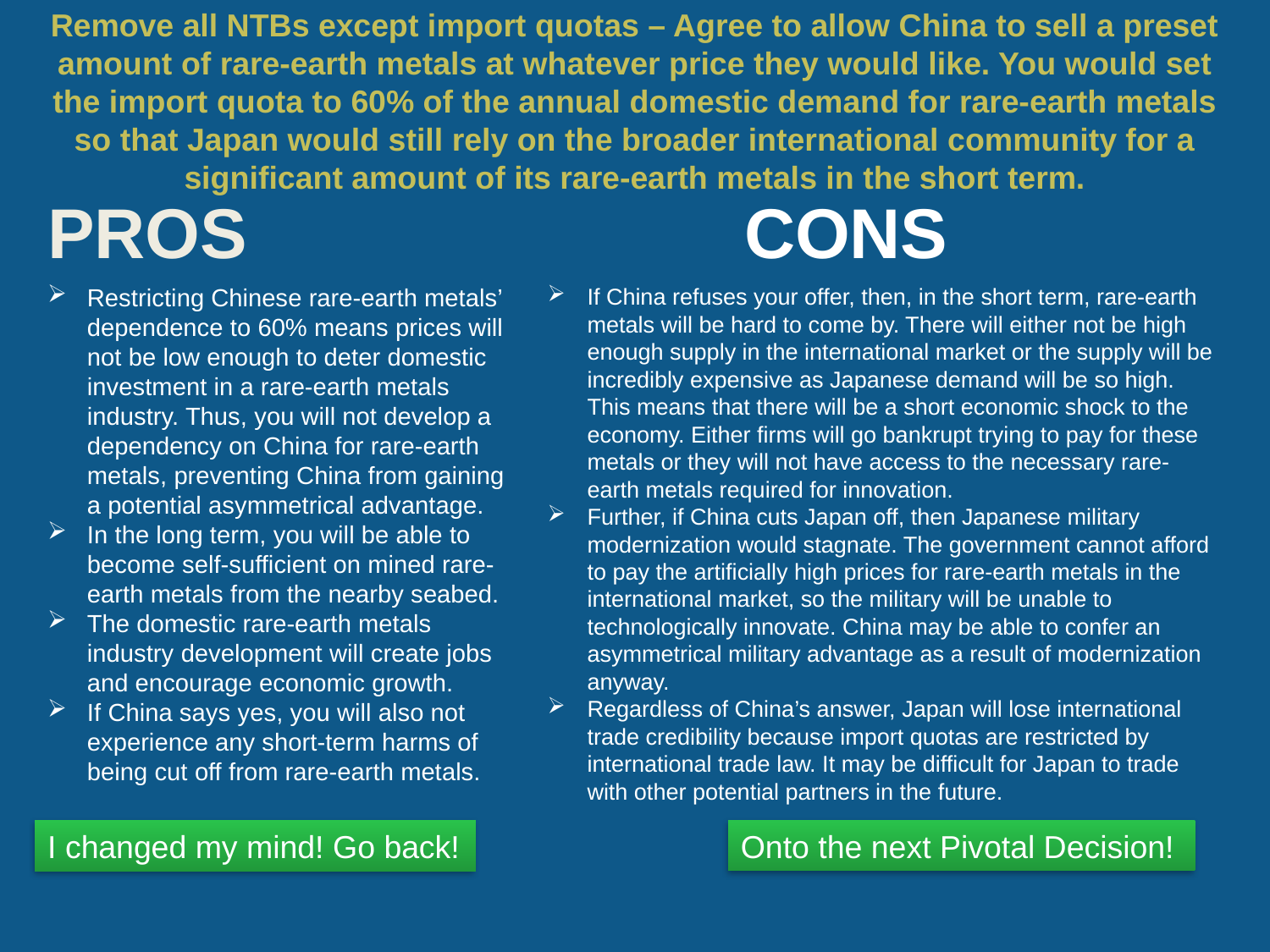

# Remove all NTBs except import quotas – Agree to allow China to sell a preset amount of rare-earth metals at whatever price they would like. You would set the import quota to 60% of the annual domestic demand for rare-earth metals so that Japan would still rely on the broader international community for a significant amount of its rare-earth metals in the short term.
Restricting Chinese rare-earth metals’ dependence to 60% means prices will not be low enough to deter domestic investment in a rare-earth metals industry. Thus, you will not develop a dependency on China for rare-earth metals, preventing China from gaining a potential asymmetrical advantage.
In the long term, you will be able to become self-sufficient on mined rare-earth metals from the nearby seabed.
The domestic rare-earth metals industry development will create jobs and encourage economic growth.
If China says yes, you will also not experience any short-term harms of being cut off from rare-earth metals.
If China refuses your offer, then, in the short term, rare-earth metals will be hard to come by. There will either not be high enough supply in the international market or the supply will be incredibly expensive as Japanese demand will be so high. This means that there will be a short economic shock to the economy. Either firms will go bankrupt trying to pay for these metals or they will not have access to the necessary rare-earth metals required for innovation.
Further, if China cuts Japan off, then Japanese military modernization would stagnate. The government cannot afford to pay the artificially high prices for rare-earth metals in the international market, so the military will be unable to technologically innovate. China may be able to confer an asymmetrical military advantage as a result of modernization anyway.
Regardless of China’s answer, Japan will lose international trade credibility because import quotas are restricted by international trade law. It may be difficult for Japan to trade with other potential partners in the future.